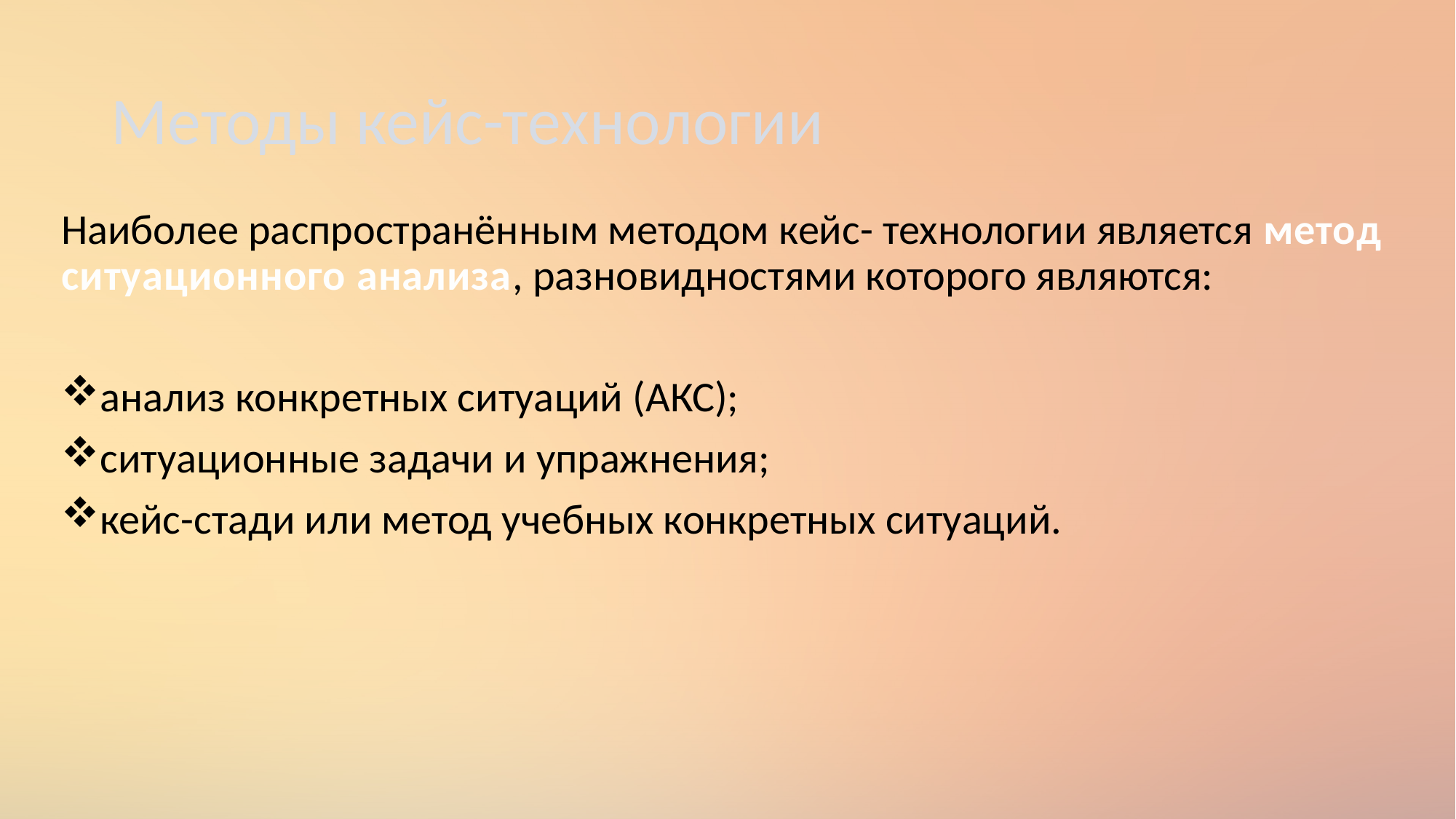

# Методы кейс-технологии
Наиболее распространённым методом кейс- технологии является метод ситуационного анализа, разновидностями которого являются:

анализ конкретных ситуаций (АКС);
ситуационные задачи и упражнения;
кейс-стади или метод учебных конкретных ситуаций.